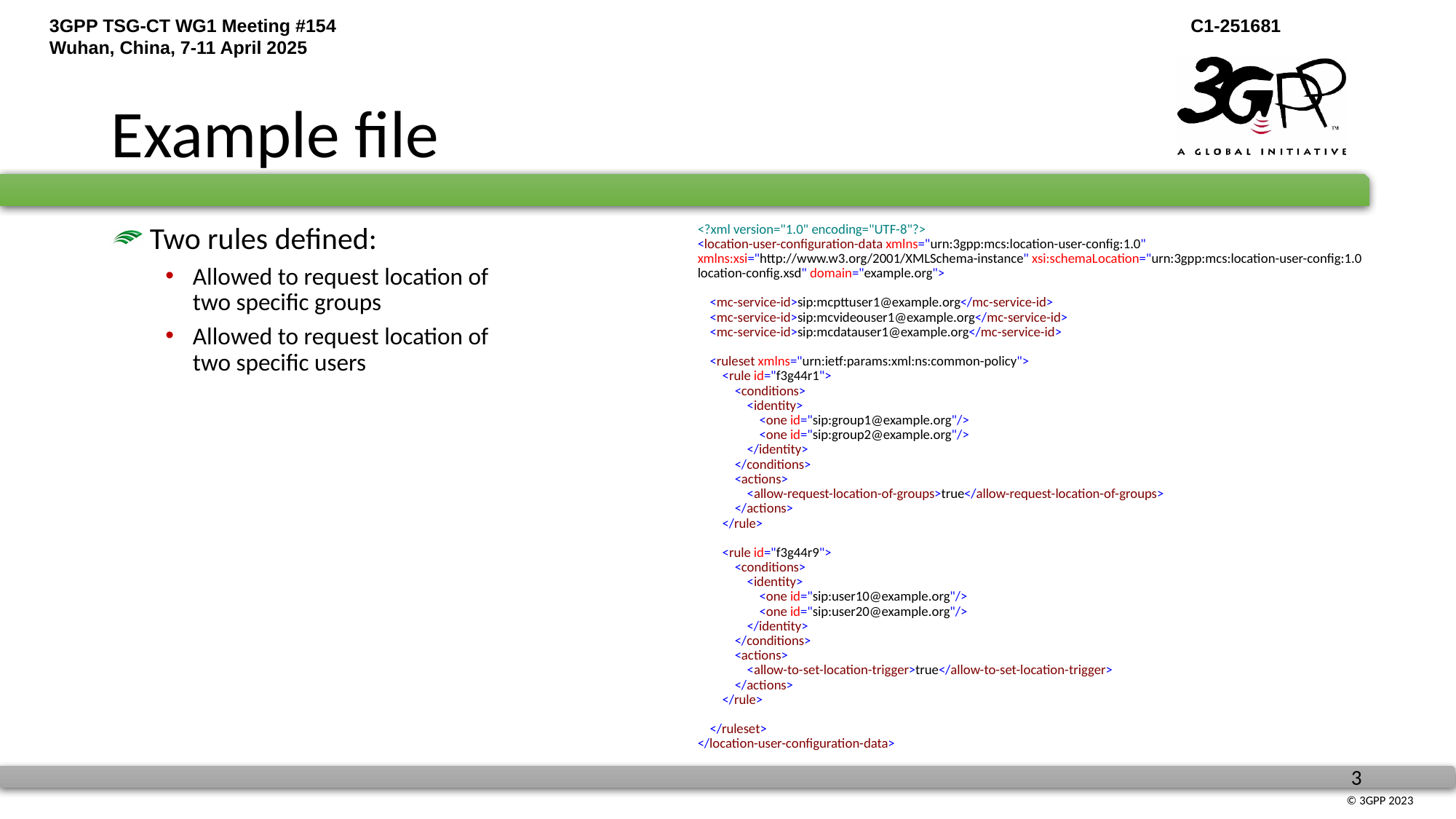

# Example file
<?xml version="1.0" encoding="UTF-8"?>
<location-user-configuration-data xmlns="urn:3gpp:mcs:location-user-config:1.0" xmlns:xsi="http://www.w3.org/2001/XMLSchema-instance" xsi:schemaLocation="urn:3gpp:mcs:location-user-config:1.0 location-config.xsd" domain="example.org">

    <mc-service-id>sip:mcpttuser1@example.org</mc-service-id>
    <mc-service-id>sip:mcvideouser1@example.org</mc-service-id>
    <mc-service-id>sip:mcdatauser1@example.org</mc-service-id>

    <ruleset xmlns="urn:ietf:params:xml:ns:common-policy">
        <rule id="f3g44r1">
            <conditions>
                <identity>
                    <one id="sip:group1@example.org"/>
                    <one id="sip:group2@example.org"/>
                </identity>
            </conditions>
            <actions>
                <allow-request-location-of-groups>true</allow-request-location-of-groups>
            </actions>
        </rule>

        <rule id="f3g44r9">
            <conditions>
                <identity>
                    <one id="sip:user10@example.org"/>
                    <one id="sip:user20@example.org"/>
                </identity>
            </conditions>
            <actions>
                <allow-to-set-location-trigger>true</allow-to-set-location-trigger>
            </actions>
        </rule>

    </ruleset>
</location-user-configuration-data>
 Two rules defined:
Allowed to request location of two specific groups
Allowed to request location of two specific users